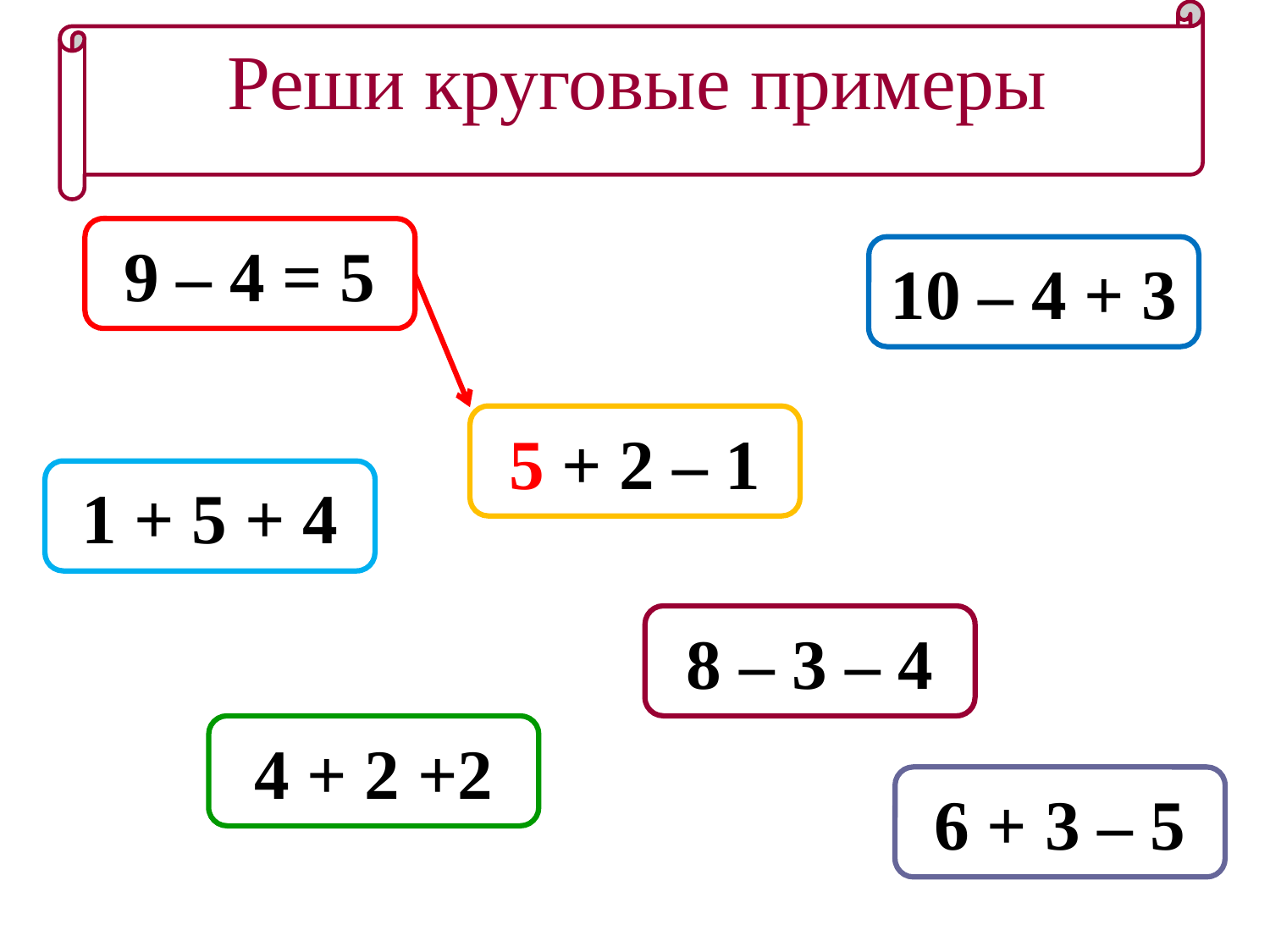

Реши круговые примеры
9 – 4 = 5
10 – 4 + 3
5 + 2 – 1
1 + 5 + 4
8 – 3 – 4
4 + 2 +2
6 + 3 – 5